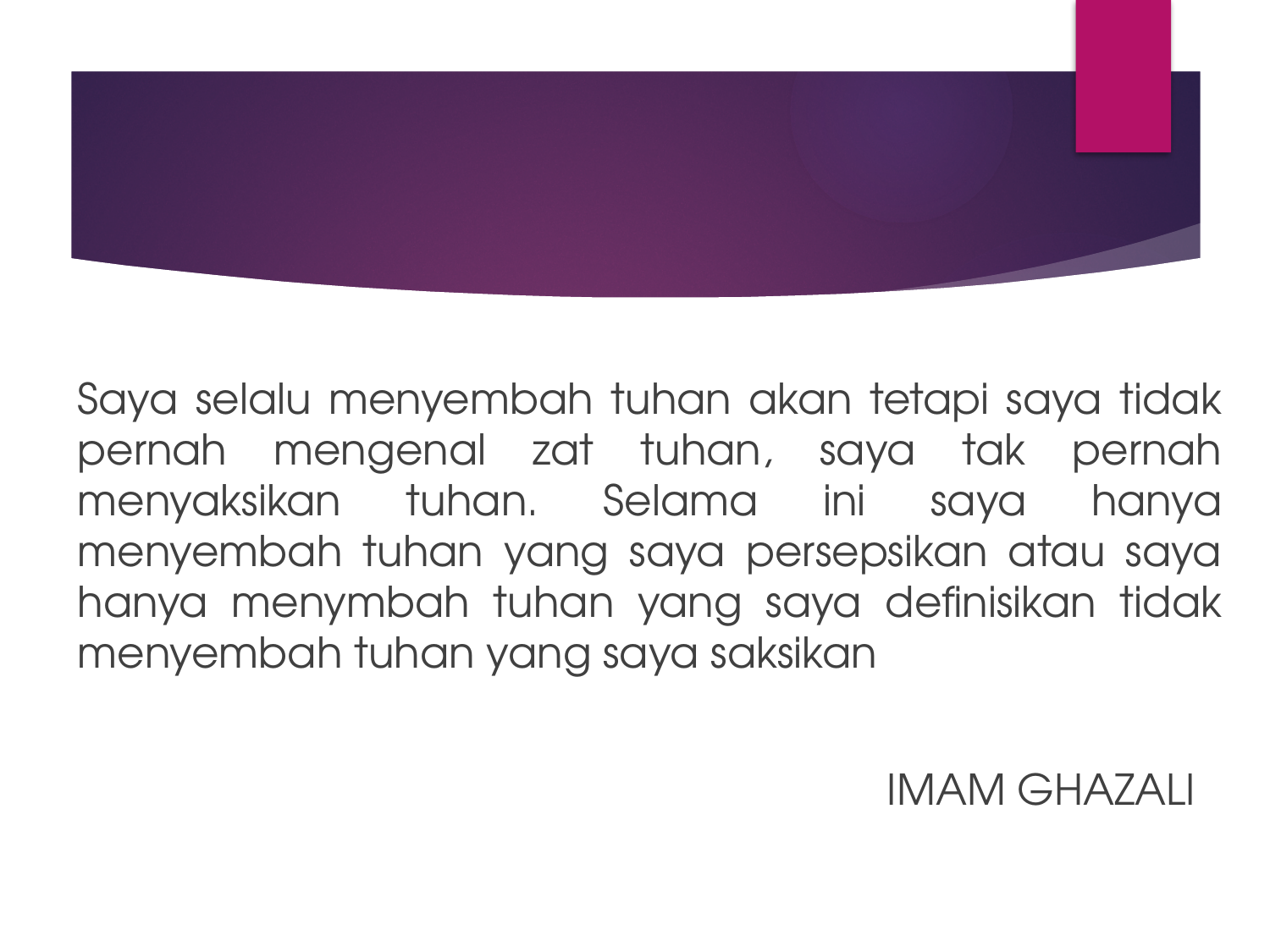

Saya selalu menyembah tuhan akan tetapi saya tidak pernah mengenal zat tuhan, saya tak pernah menyaksikan tuhan. Selama ini saya hanya menyembah tuhan yang saya persepsikan atau saya hanya menymbah tuhan yang saya definisikan tidak menyembah tuhan yang saya saksikan

							IMAM GHAZALI